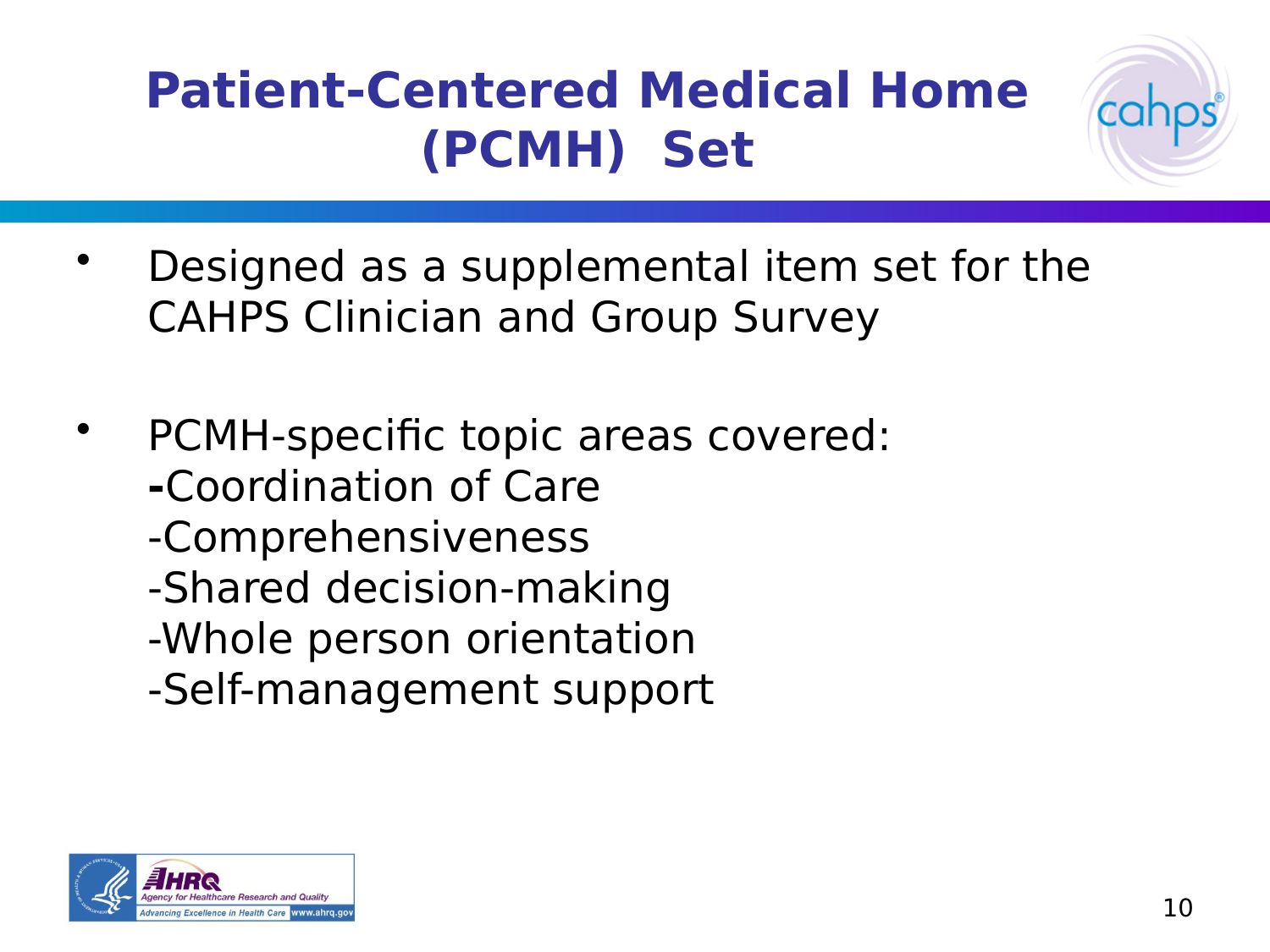

# Patient-Centered Medical Home (PCMH)  Set
Designed as a supplemental item set for the CAHPS Clinician and Group Survey

PCMH-specific topic areas covered:
-Coordination of Care
-Comprehensiveness
-Shared decision-making
-Whole person orientation
-Self-management support

10